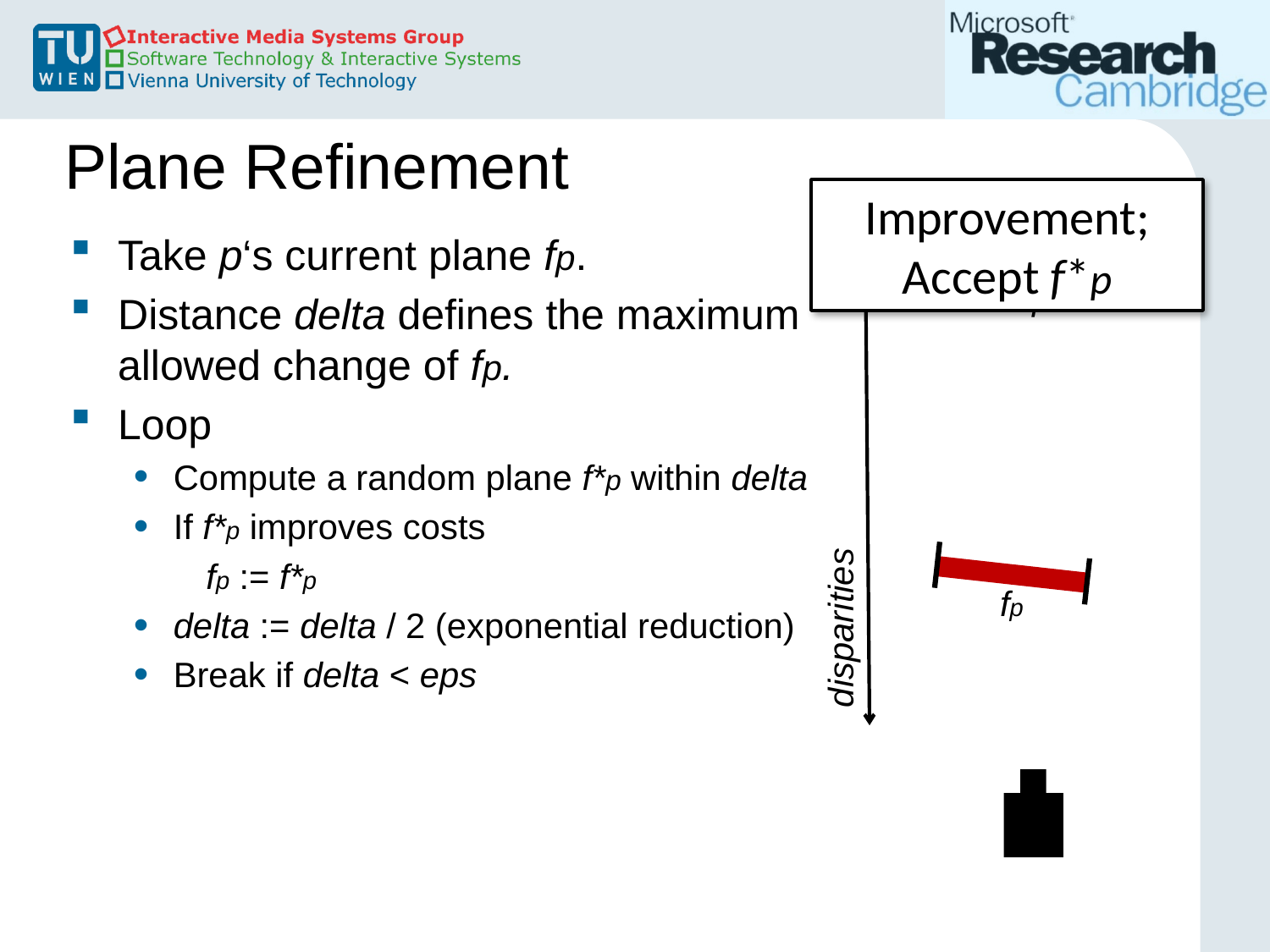

# Plane Refinement
Improvement;
Accept f*p
x-coordinates
Take p‘s current plane fp.
Distance delta defines the maximum allowed change of fp.
Loop
Compute a random plane f*p within delta
If f*p improves costs
 fp := f*p
delta := delta / 2 (exponential reduction)
Break if delta < eps
p
disparities
fp